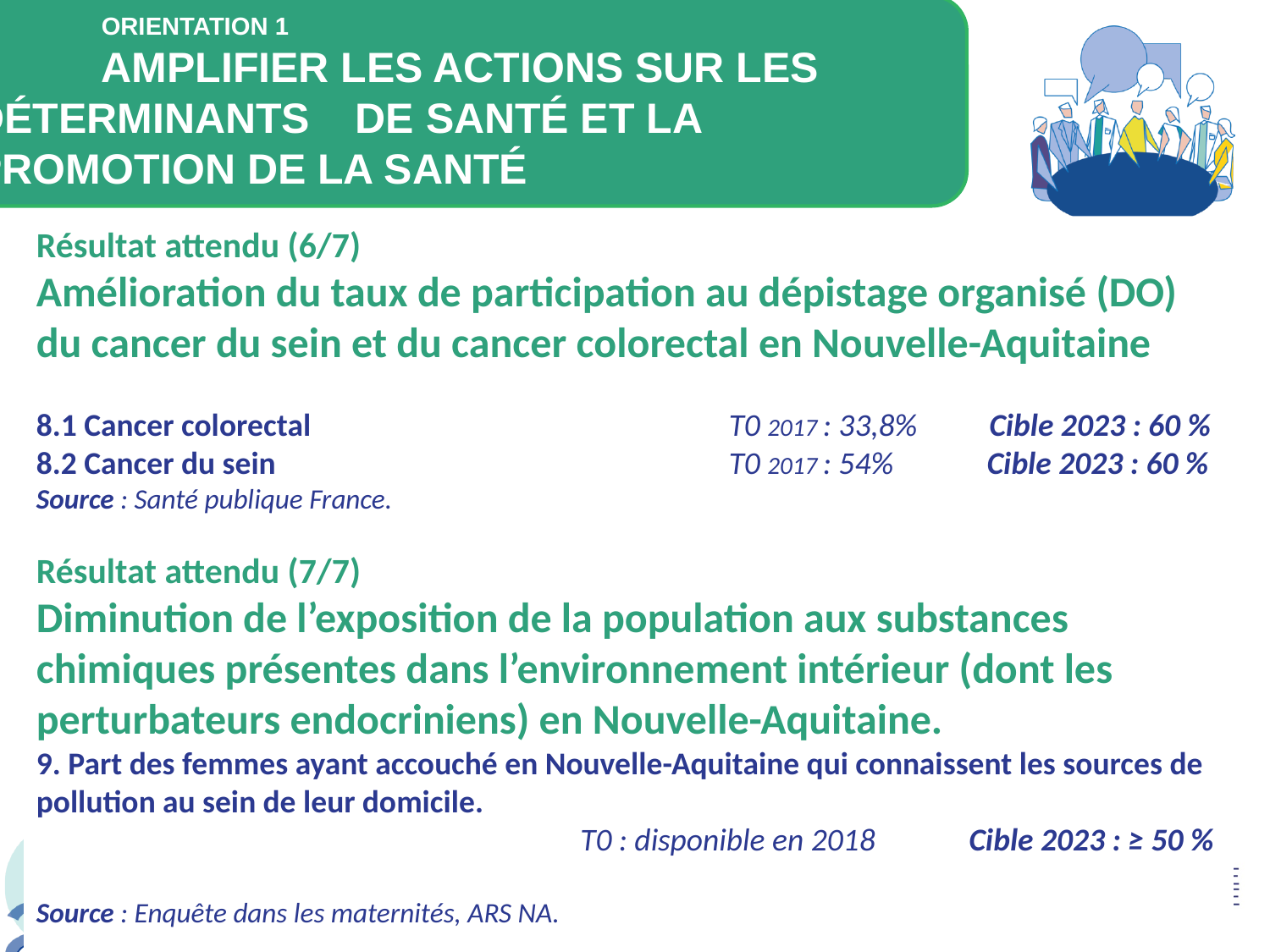

ORIENTATION 1
	Amplifier les actions sur les déterminants 	de santé et la promotion de la santé
Résultat attendu (6/7)
Amélioration du taux de participation au dépistage organisé (DO) du cancer du sein et du cancer colorectal en Nouvelle-Aquitaine

8.1 Cancer colorectal 			        T0 2017 : 33,8%          Cible 2023 : 60 %
8.2 Cancer du sein				        T0 2017 : 54%             Cible 2023 : 60 %
Source : Santé publique France.

Résultat attendu (7/7)
Diminution de l’exposition de la population aux substances chimiques présentes dans l’environnement intérieur (dont les perturbateurs endocriniens) en Nouvelle-Aquitaine.
9. Part des femmes ayant accouché en Nouvelle-Aquitaine qui connaissent les sources de pollution au sein de leur domicile.
 				     T0 : disponible en 2018             Cible 2023 : ≥ 50 %
Source : Enquête dans les maternités, ARS NA.